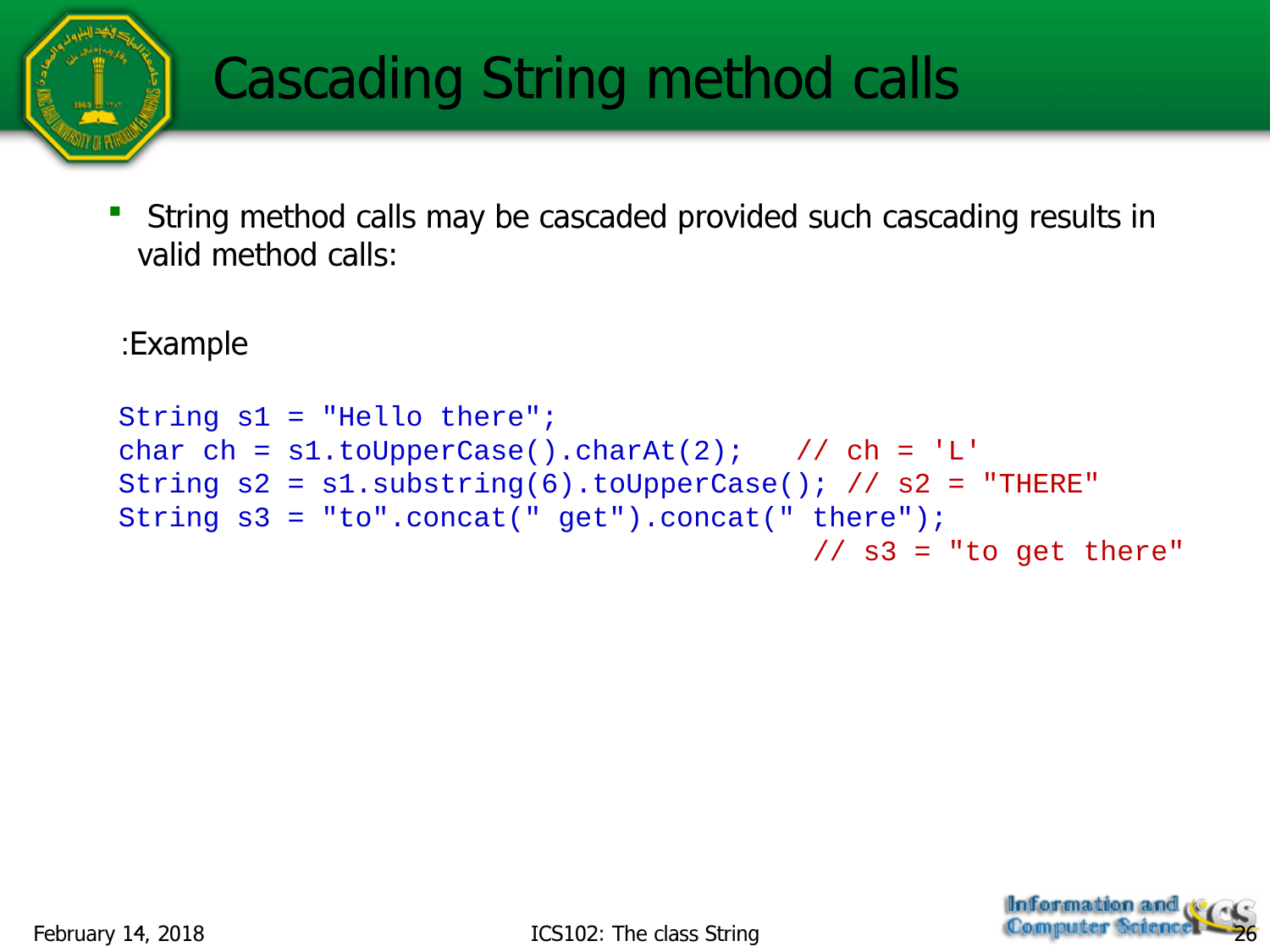

Cascading String method calls
 String method calls may be cascaded provided such cascading results in
   valid method calls:
Example:
String s1 = "Hello there";
char ch = s1.toUpperCase().charAt(2);   // ch = 'L'
String s2 = s1.substring(6).toUpperCase(); // s2 = "THERE"
String s3 = "to".concat(" get").concat(" there");
                                         // s3 = "to get there"

February 14, 2018
ICS102: The class String
26